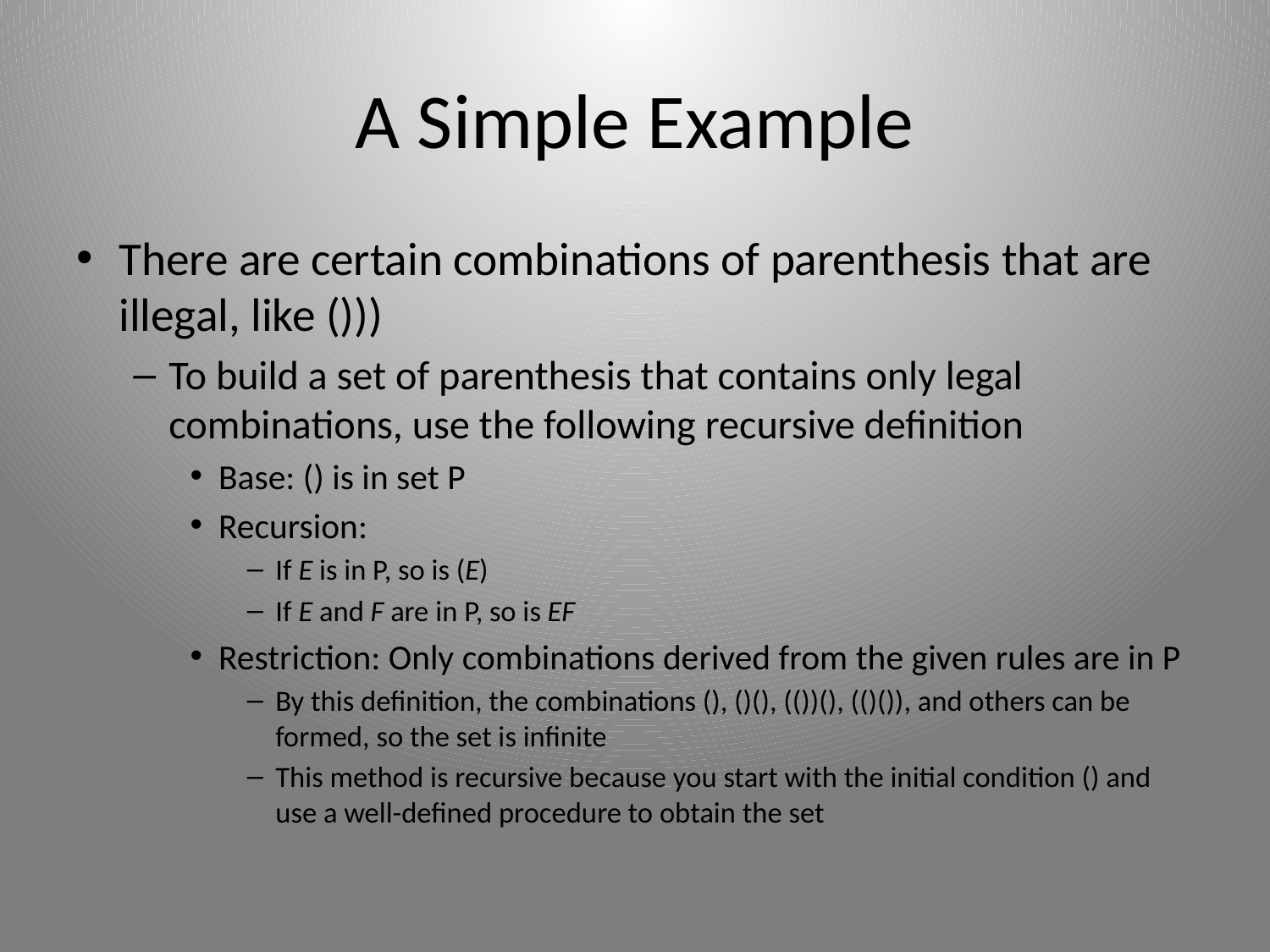

# A Simple Example
There are certain combinations of parenthesis that are illegal, like ()))
To build a set of parenthesis that contains only legal combinations, use the following recursive definition
Base: () is in set P
Recursion:
If E is in P, so is (E)
If E and F are in P, so is EF
Restriction: Only combinations derived from the given rules are in P
By this definition, the combinations (), ()(), (())(), (()()), and others can be formed, so the set is infinite
This method is recursive because you start with the initial condition () and use a well-defined procedure to obtain the set